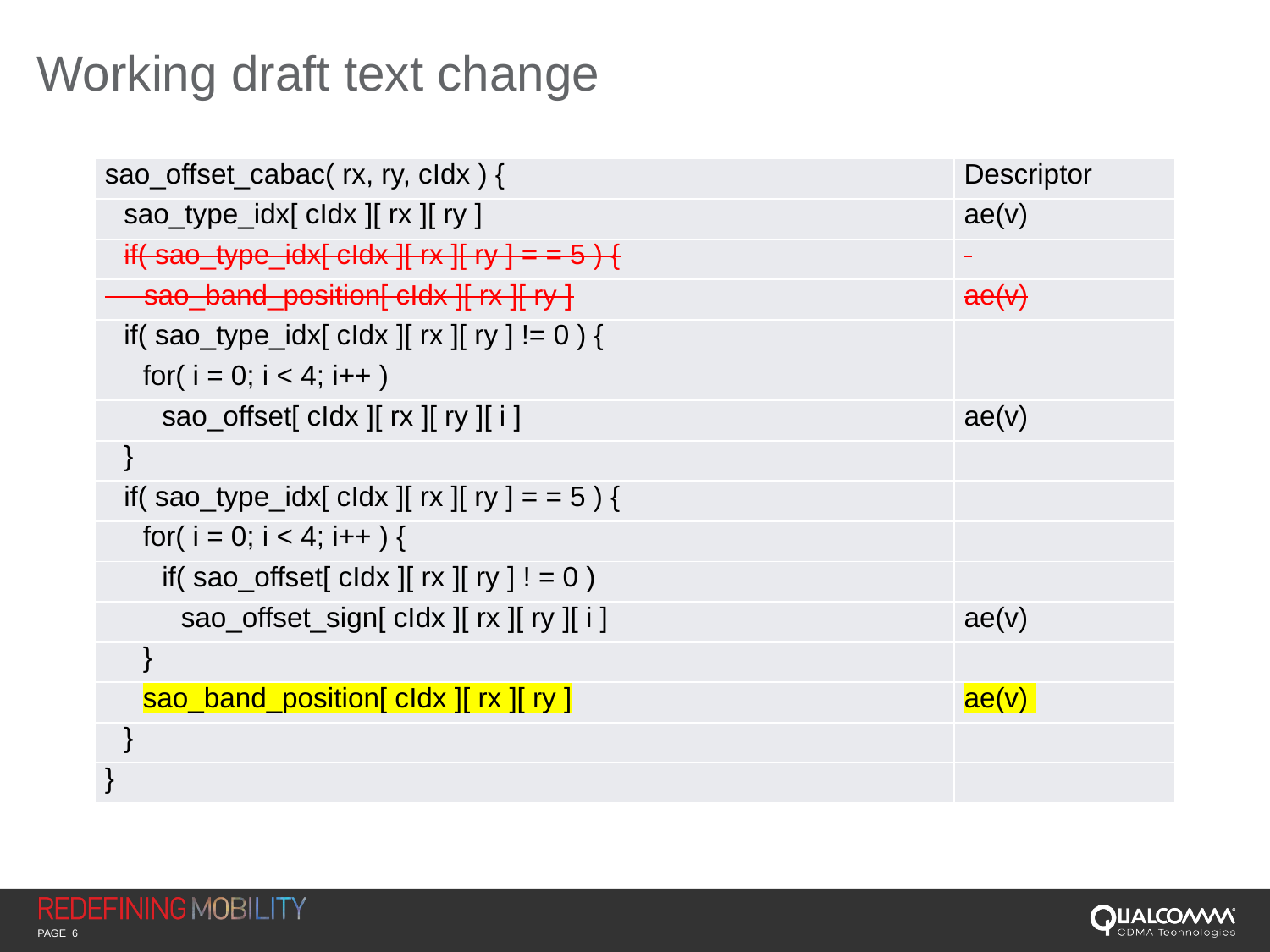

# Working draft text change
| sao\_offset\_cabac( rx, ry, cIdx ) { | Descriptor |
| --- | --- |
| sao\_type\_idx[ cIdx ][ rx ][ ry ] | ae(v) |
| if( sao\_type\_idx[ cIdx ][ rx ][ ry ] = = 5 ) { |  |
| sao\_band\_position[ cIdx ][ rx ][ ry ] | ae(v) |
| if( sao\_type\_idx[ cIdx ][ rx ][ ry ] != 0 ) { |  |
| for( i = 0; i < 4; i++ ) |  |
| sao\_offset[ cIdx ][ rx ][ ry ][ i ] | ae(v) |
| } |  |
| if( sao\_type\_idx[ cIdx ][ rx ][ ry ] = = 5 ) { |  |
| for( i = 0; i < 4; i++ ) { |  |
| if( sao\_offset[ cIdx ][ rx ][ ry ] ! = 0 ) |  |
| sao\_offset\_sign[ cIdx ][ rx ][ ry ][ i ] | ae(v) |
| } |  |
| sao\_band\_position[ cIdx ][ rx ][ ry ] | ae(v) |
| } |  |
| } |  |